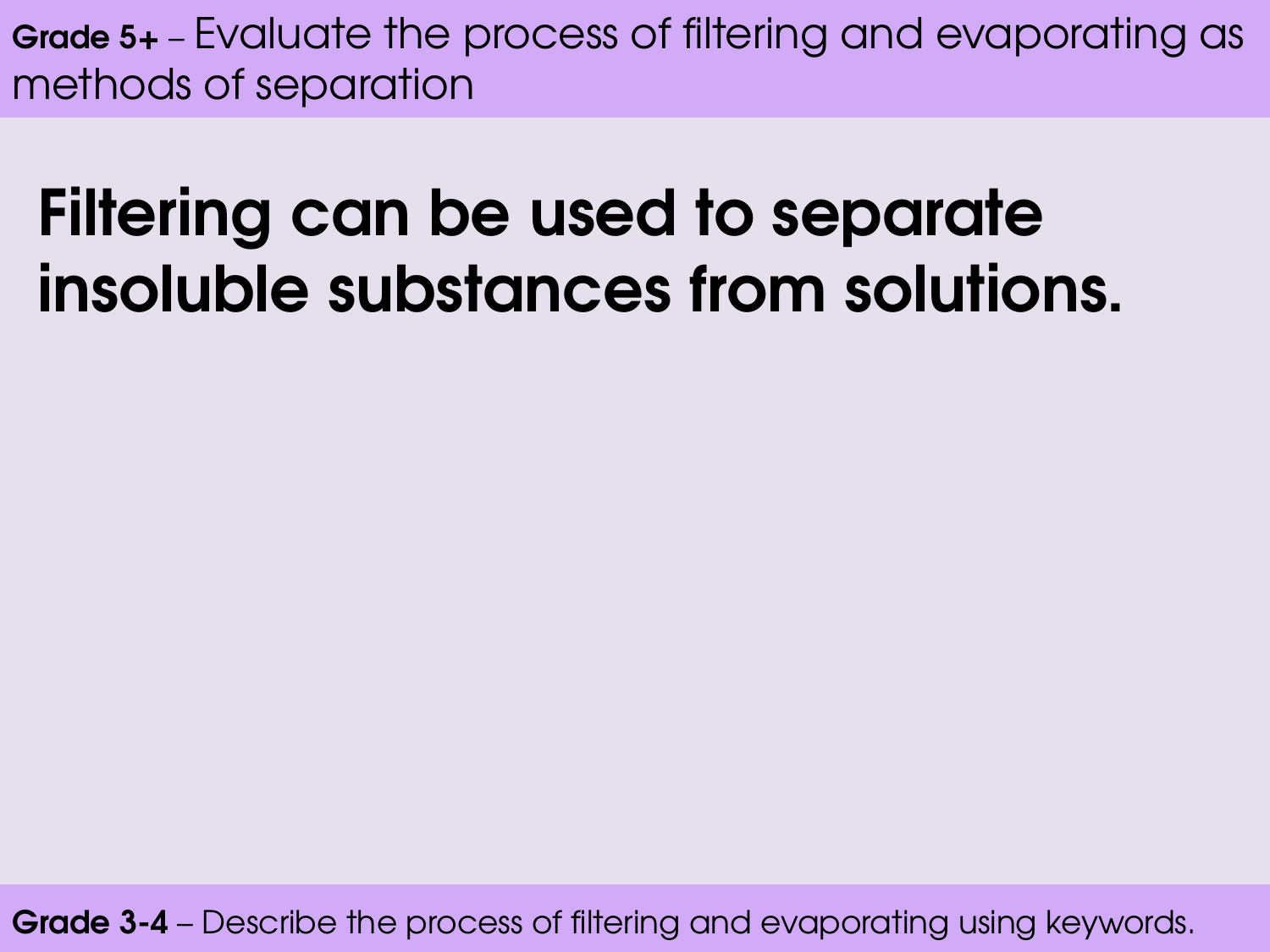

Grade 5+ – Evaluate the process of filtering and evaporating as methods of separation

Filtering can be used to separate insoluble substances from solutions.

Grade 3-4 – Describe the process of filtering and evaporating using keywords.